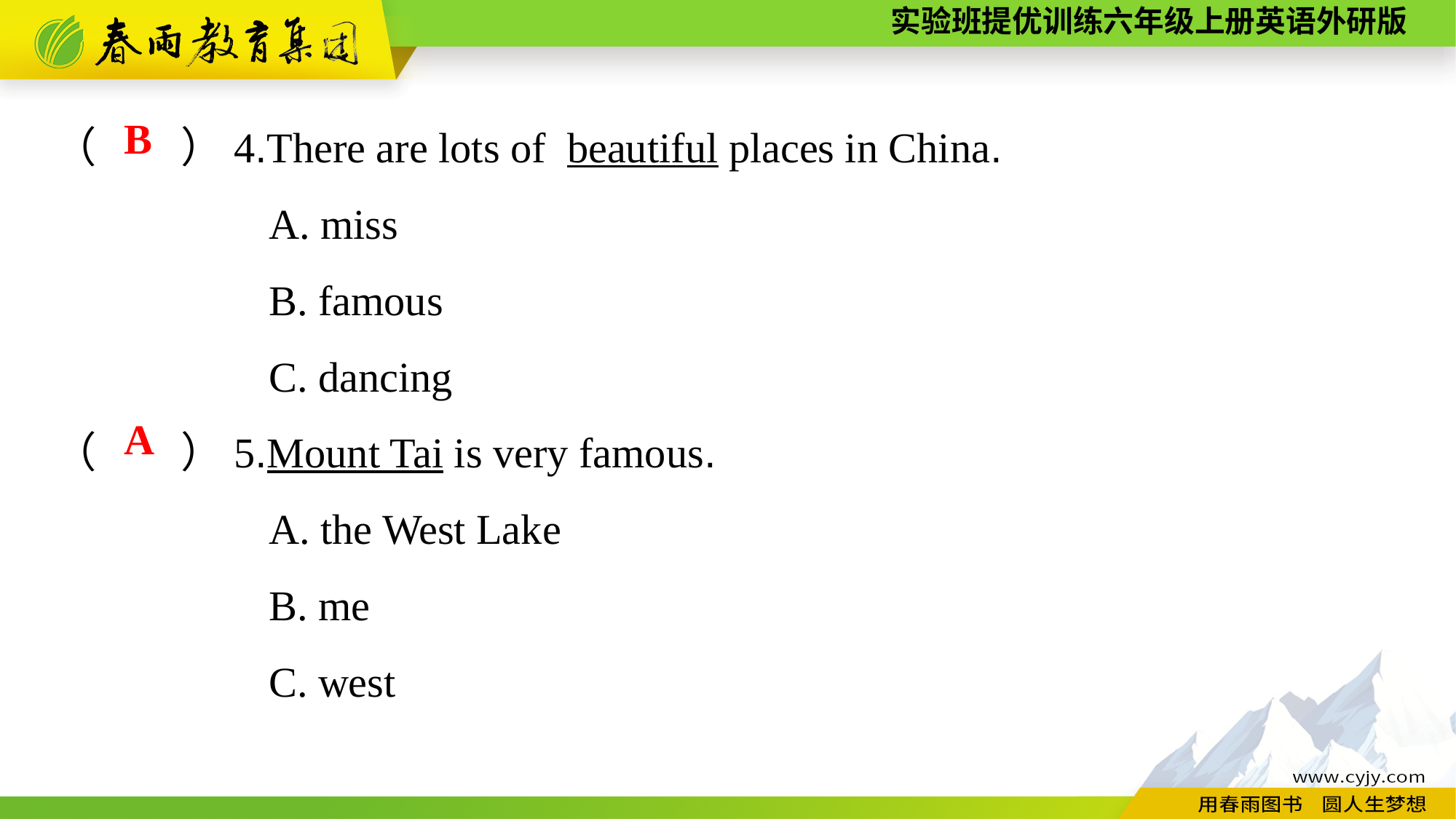

（　　）4.There are lots of  beautiful places in China.
A. miss
B. famous
C. dancing
（　　）5.Mount Tai is very famous.
A. the West Lake
B. me
C. west
B
A